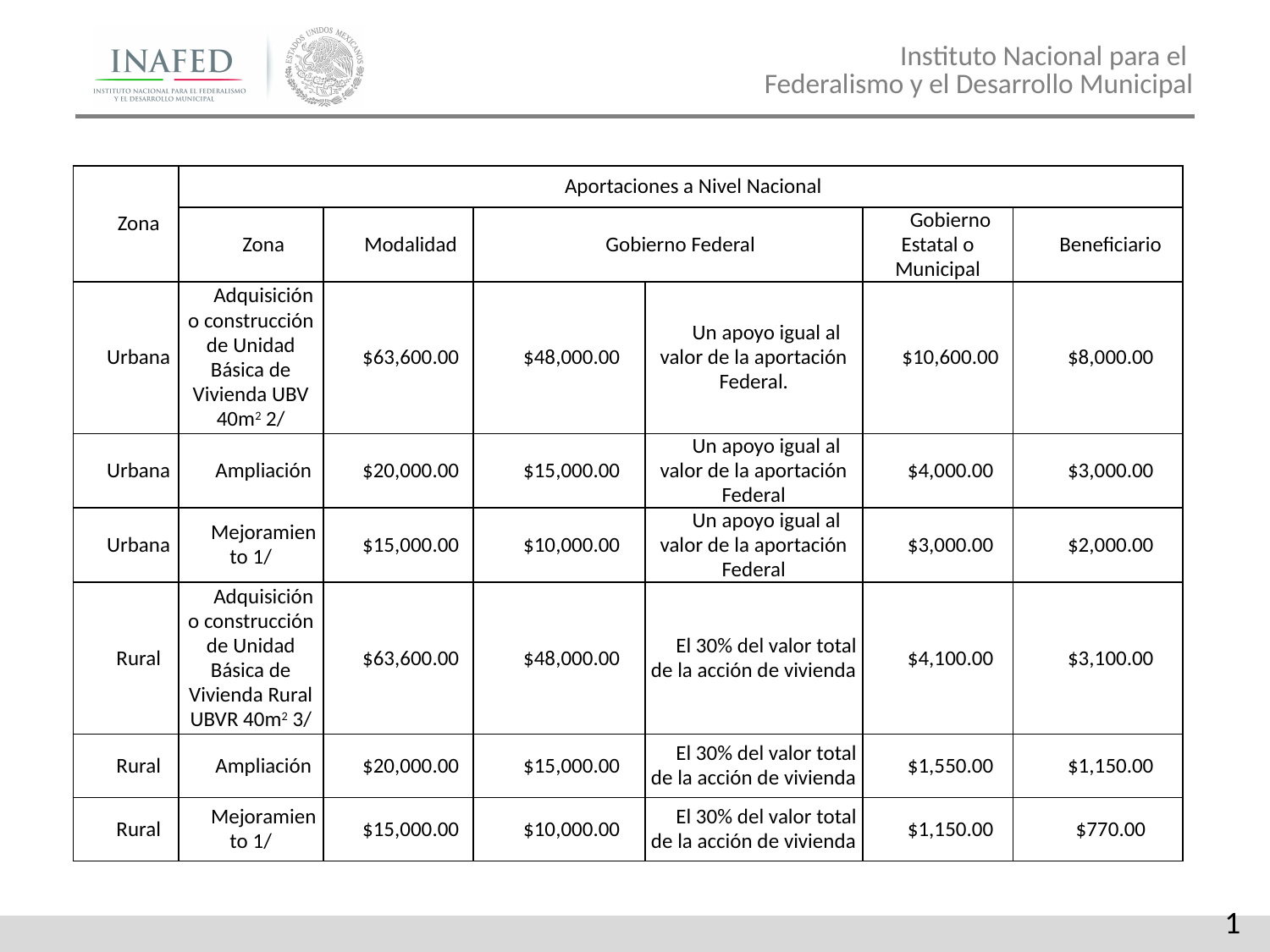

| Zona | Aportaciones a Nivel Nacional |  |  |  |  |  |
| --- | --- | --- | --- | --- | --- | --- |
|  | Zona | Modalidad | Gobierno Federal |  | Gobierno Estatal o Municipal | Beneficiario |
| Urbana | Adquisición o construcción de Unidad Básica de Vivienda UBV 40m2 2/ | $63,600.00 | $48,000.00 | Un apoyo igual al valor de la aportación Federal. | $10,600.00 | $8,000.00 |
| Urbana | Ampliación | $20,000.00 | $15,000.00 | Un apoyo igual al valor de la aportación Federal | $4,000.00 | $3,000.00 |
| Urbana | Mejoramiento 1/ | $15,000.00 | $10,000.00 | Un apoyo igual al valor de la aportación Federal | $3,000.00 | $2,000.00 |
| Rural | Adquisición o construcción de Unidad Básica de Vivienda Rural UBVR 40m2 3/ | $63,600.00 | $48,000.00 | El 30% del valor total de la acción de vivienda | $4,100.00 | $3,100.00 |
| Rural | Ampliación | $20,000.00 | $15,000.00 | El 30% del valor total de la acción de vivienda | $1,550.00 | $1,150.00 |
| Rural | Mejoramiento 1/ | $15,000.00 | $10,000.00 | El 30% del valor total de la acción de vivienda | $1,150.00 | $770.00 |
1